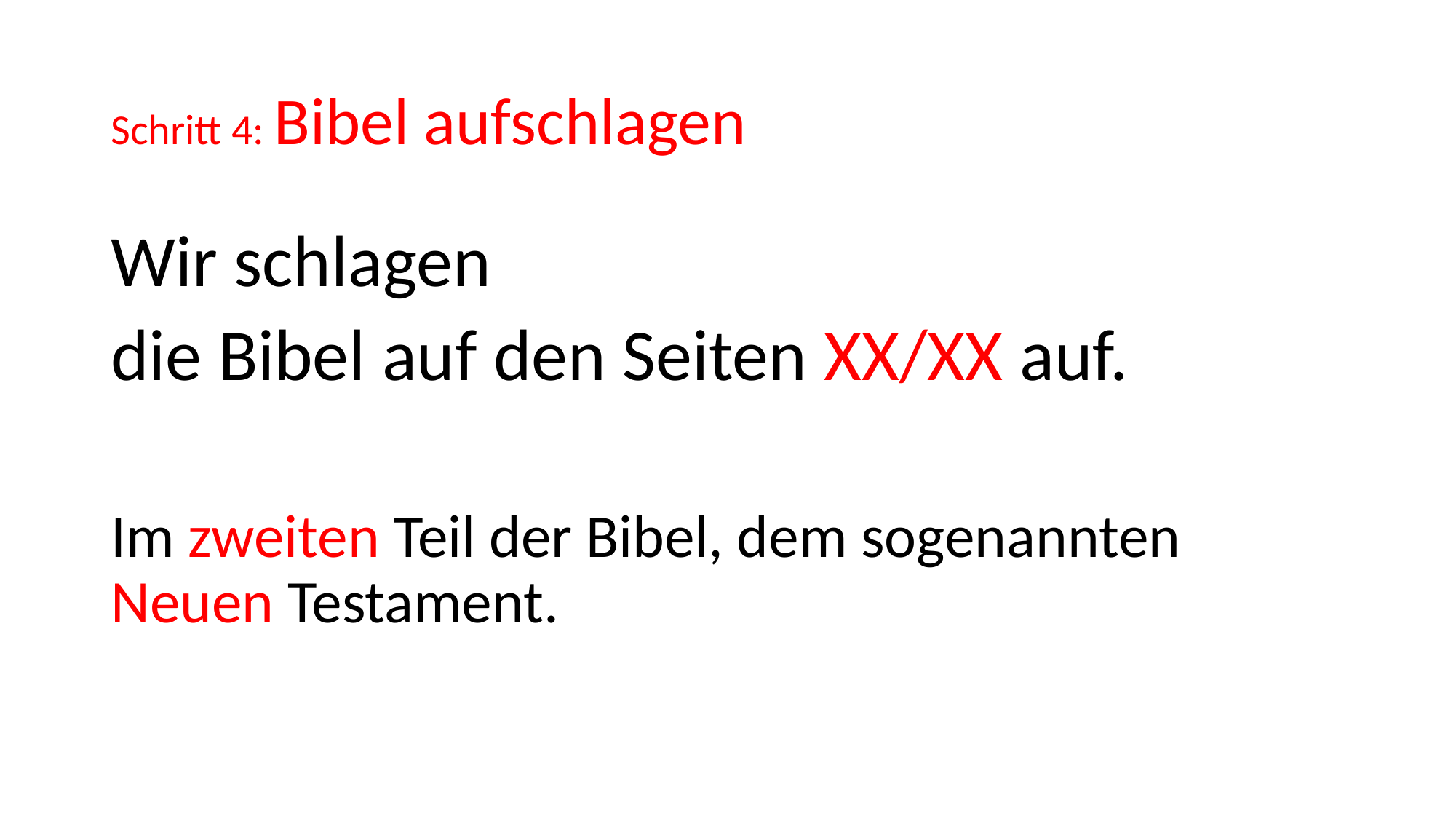

# Schritt 4: Bibel aufschlagen
Wir schlagen
die Bibel auf den Seiten XX/XX auf.

Im zweiten Teil der Bibel, dem sogenannten Neuen Testament.